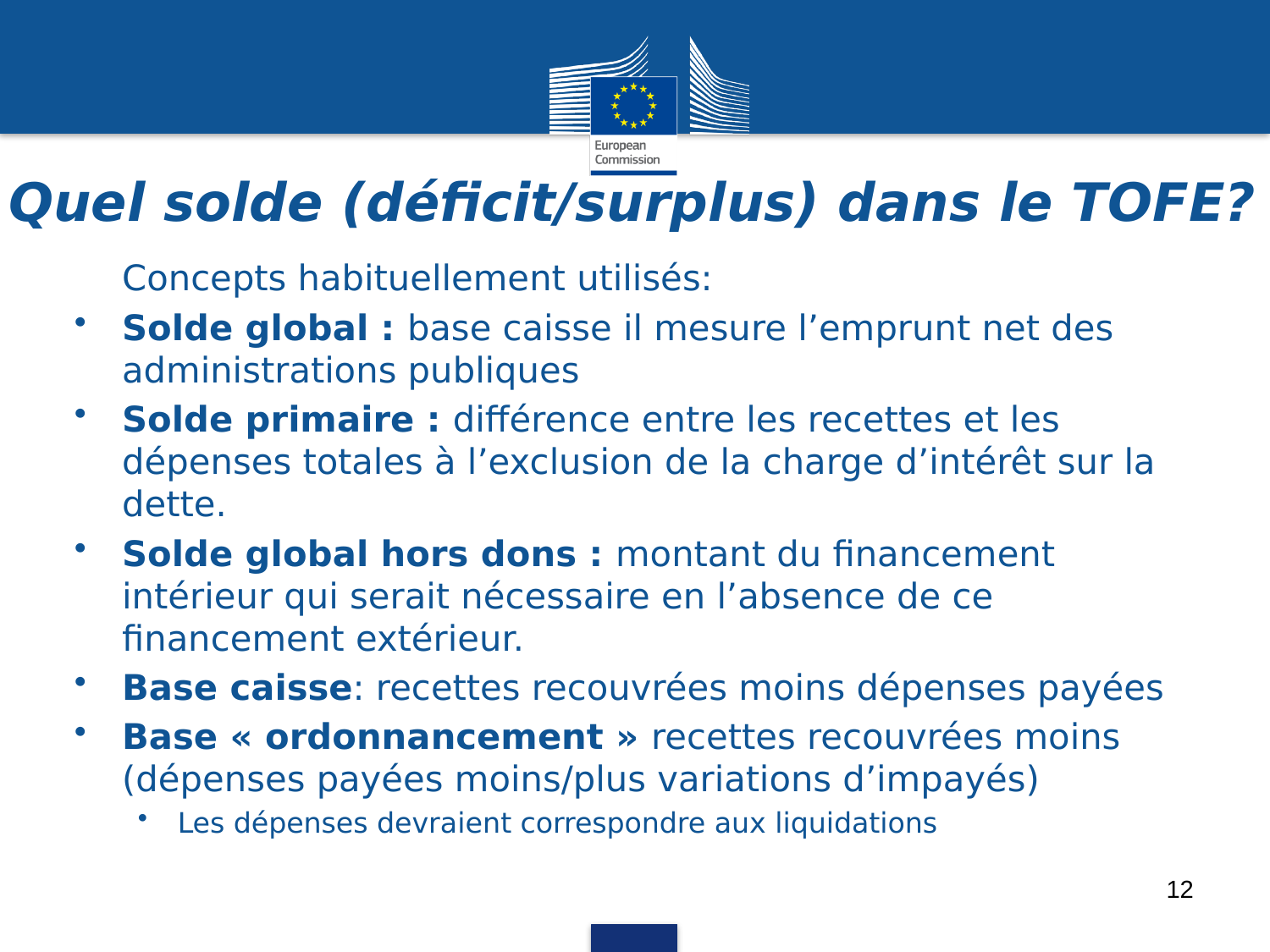

# Quel solde (déficit/surplus) dans le TOFE?
	Concepts habituellement utilisés:
Solde global : base caisse il mesure l’emprunt net des administrations publiques
Solde primaire : différence entre les recettes et les dépenses totales à l’exclusion de la charge d’intérêt sur la dette.
Solde global hors dons : montant du financement intérieur qui serait nécessaire en l’absence de ce financement extérieur.
Base caisse: recettes recouvrées moins dépenses payées
Base « ordonnancement » recettes recouvrées moins (dépenses payées moins/plus variations d’impayés)
Les dépenses devraient correspondre aux liquidations

12